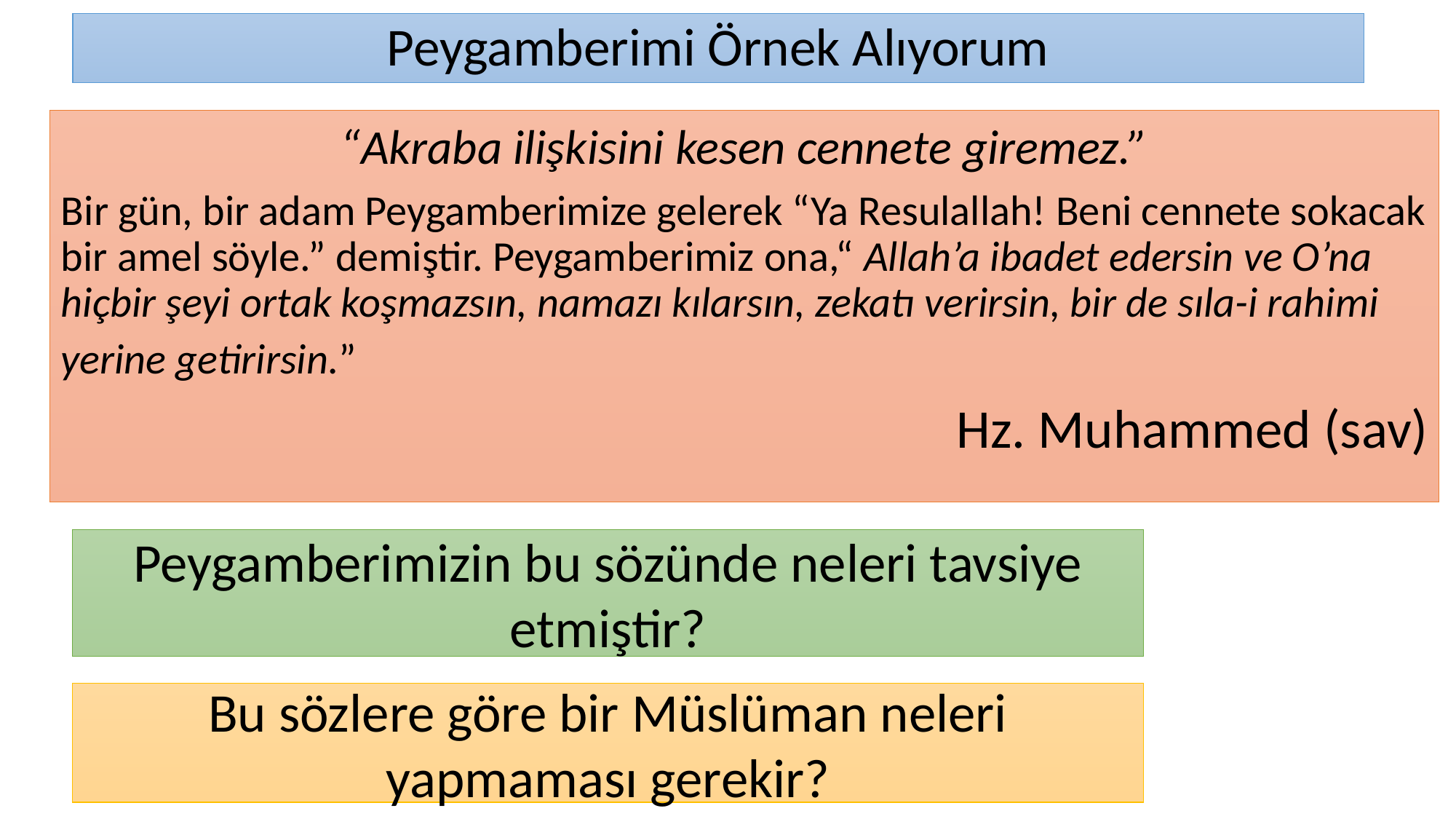

# Peygamberimi Örnek Alıyorum
“Akraba ilişkisini kesen cennete giremez.”
Bir gün, bir adam Peygamberimize gelerek “Ya Resulallah! Beni cennete sokacak bir amel söyle.” demiştir. Peygamberimiz ona,“ Allah’a ibadet edersin ve O’na hiçbir şeyi ortak koşmazsın, namazı kılarsın, zekatı verirsin, bir de sıla-i rahimi yerine getirirsin.”
Hz. Muhammed (sav)

Peygamberimizin bu sözünde neleri tavsiye etmiştir?
Bu sözlere göre bir Müslüman neleri yapmaması gerekir?